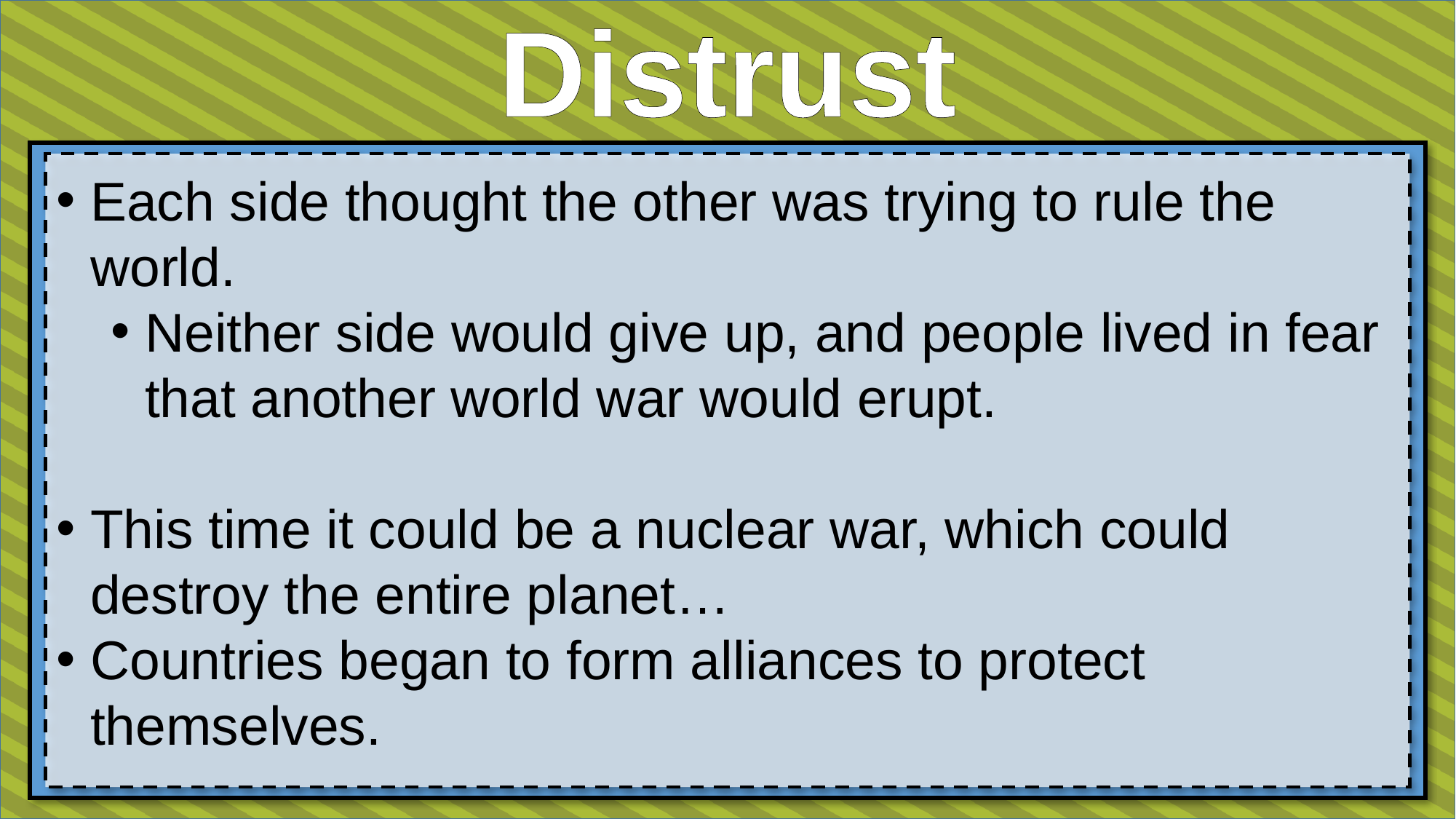

Distrust

Each side thought the other was trying to rule the world.
Neither side would give up, and people lived in fear that another world war would erupt.

This time it could be a nuclear war, which could destroy the entire planet…
Countries began to form alliances to protect themselves.